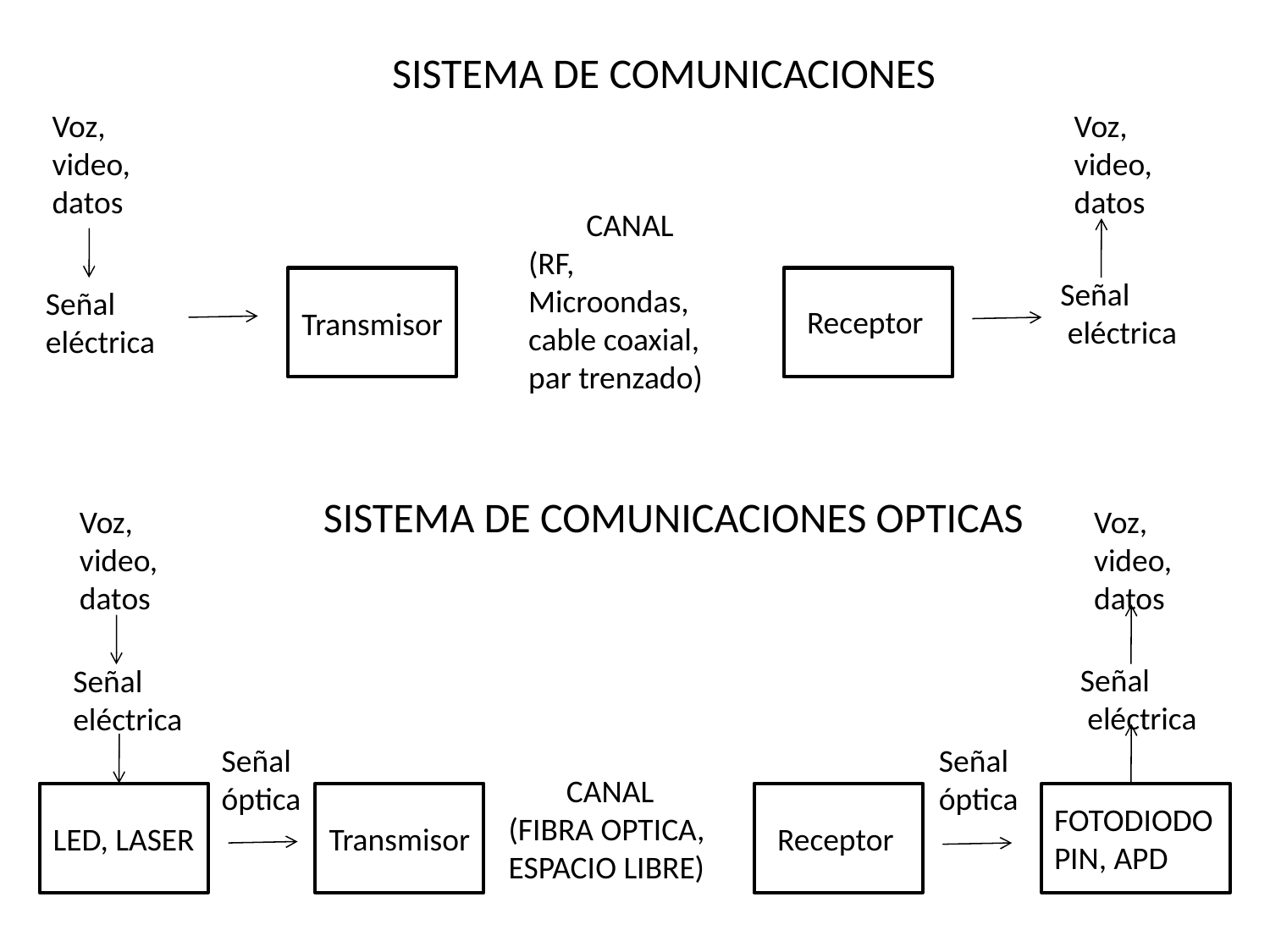

SISTEMA DE COMUNICACIONES
Voz, video, datos
Voz, video, datos
CANAL
(RF, Microondas, cable coaxial, par trenzado)

Señal
 eléctrica
Señal
eléctrica
Receptor
Transmisor
SISTEMA DE COMUNICACIONES OPTICAS
Voz, video, datos
Voz, video, datos
Señal
 eléctrica
Señal
eléctrica
Señal
óptica
Señal
óptica
CANAL
(FIBRA OPTICA, ESPACIO LIBRE)

LED, LASER
Transmisor
Receptor
FOTODIODO PIN, APD